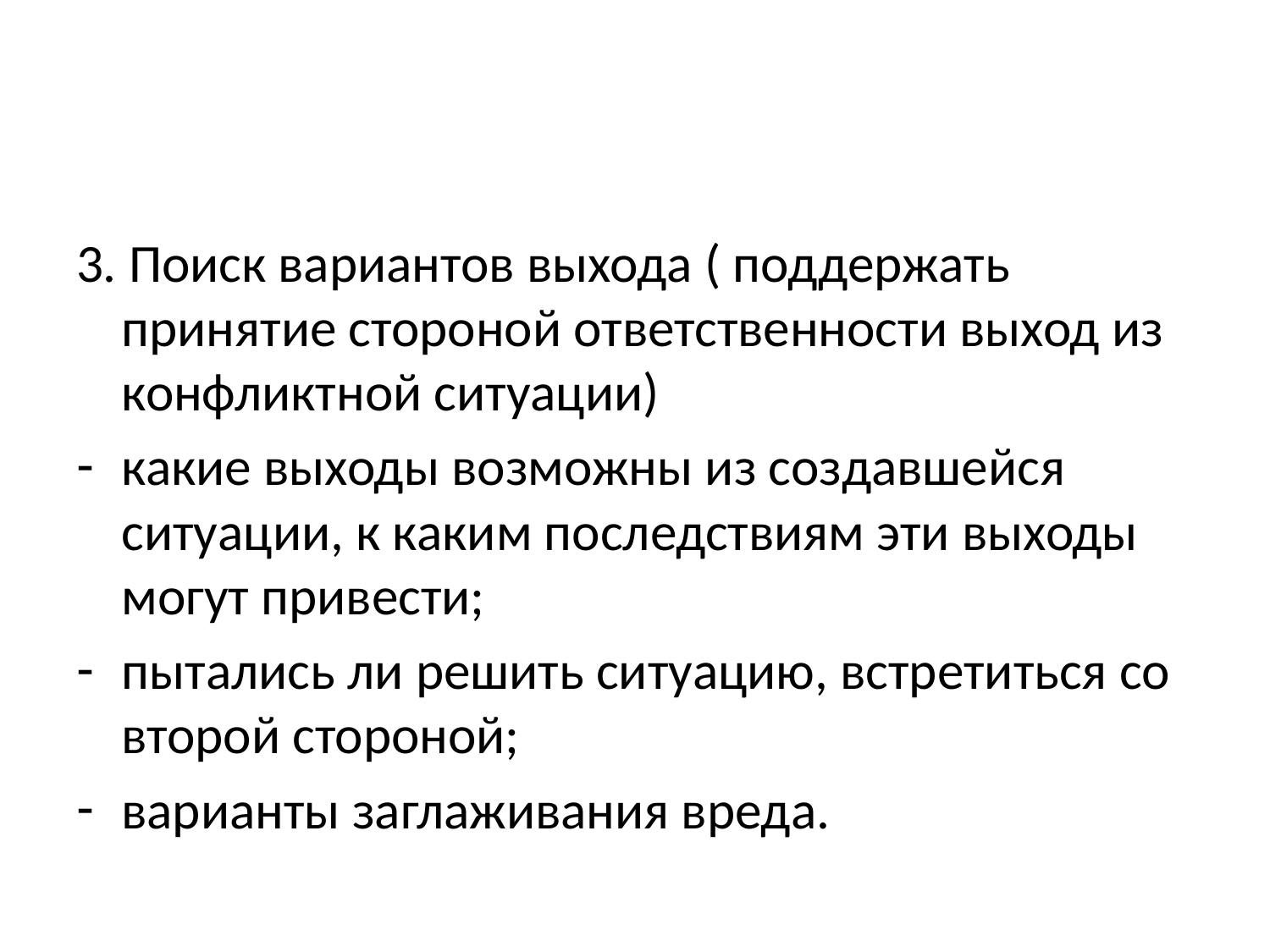

#
3. Поиск вариантов выхода ( поддержать принятие стороной ответственности выход из конфликтной ситуации)
какие выходы возможны из создавшейся ситуации, к каким последствиям эти выходы могут привести;
пытались ли решить ситуацию, встретиться со второй стороной;
варианты заглаживания вреда.